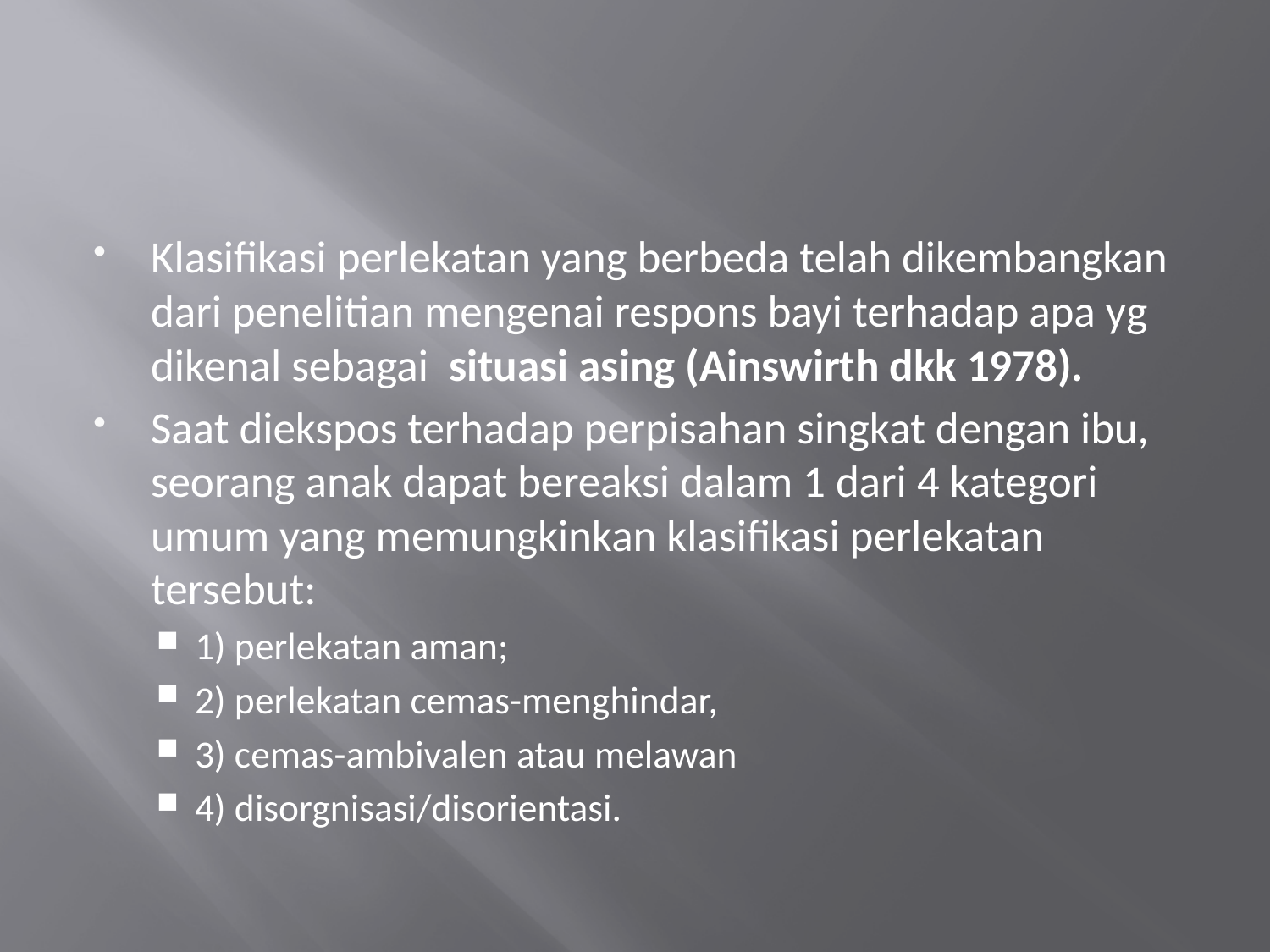

#
Klasifikasi perlekatan yang berbeda telah dikembangkan dari penelitian mengenai respons bayi terhadap apa yg dikenal sebagai  situasi asing (Ainswirth dkk 1978).
Saat diekspos terhadap perpisahan singkat dengan ibu, seorang anak dapat bereaksi dalam 1 dari 4 kategori umum yang memungkinkan klasifikasi perlekatan tersebut:
1) perlekatan aman;
2) perlekatan cemas-menghindar,
3) cemas-ambivalen atau melawan
4) disorgnisasi/disorientasi.